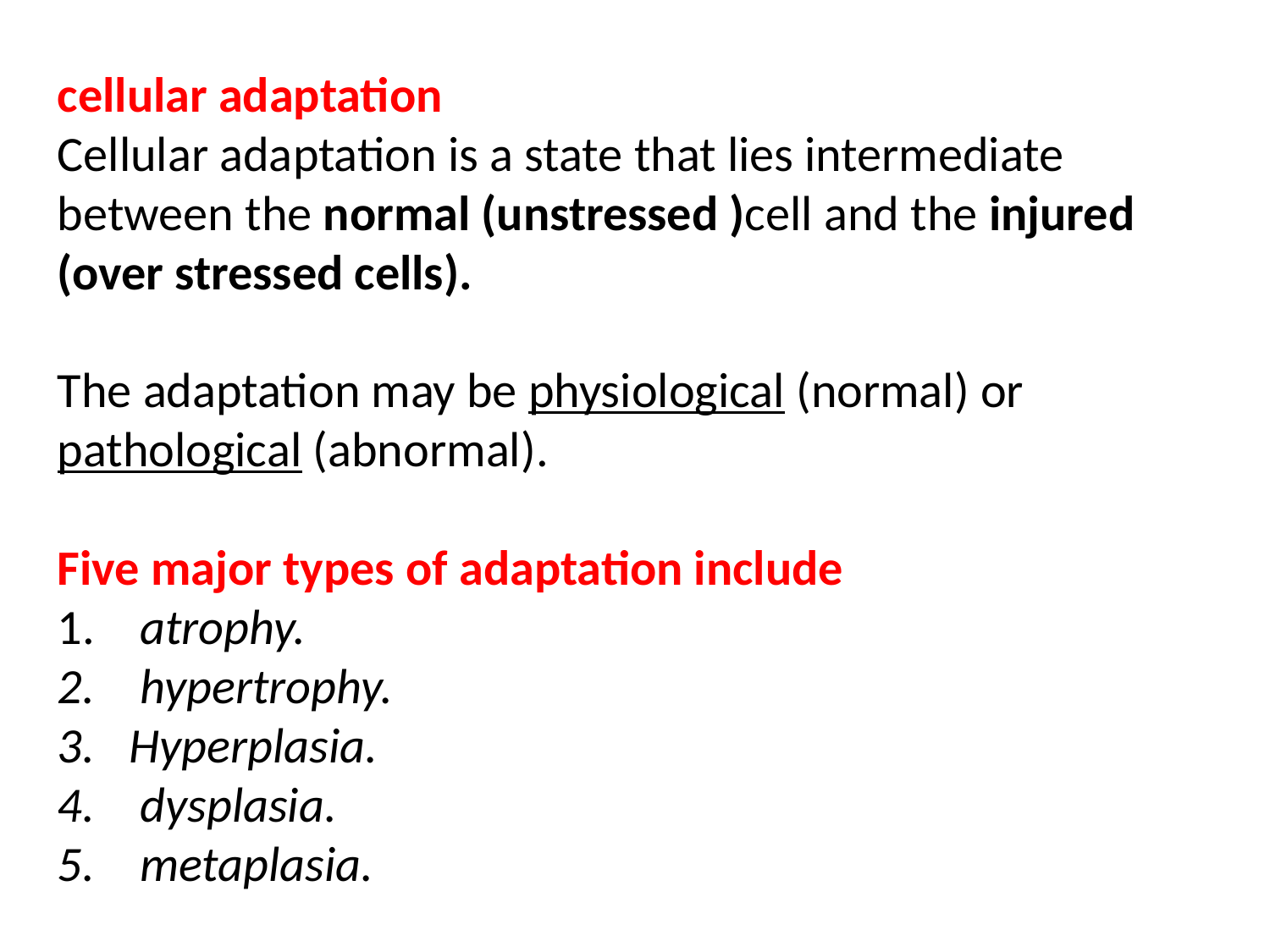

cellular adaptation
Cellular adaptation is a state that lies intermediate between the normal (unstressed )cell and the injured (over stressed cells).

The adaptation may be physiological (normal) or pathological (abnormal).

Five major types of adaptation include
 atrophy.
 hypertrophy.
Hyperplasia.
 dysplasia.
 metaplasia.